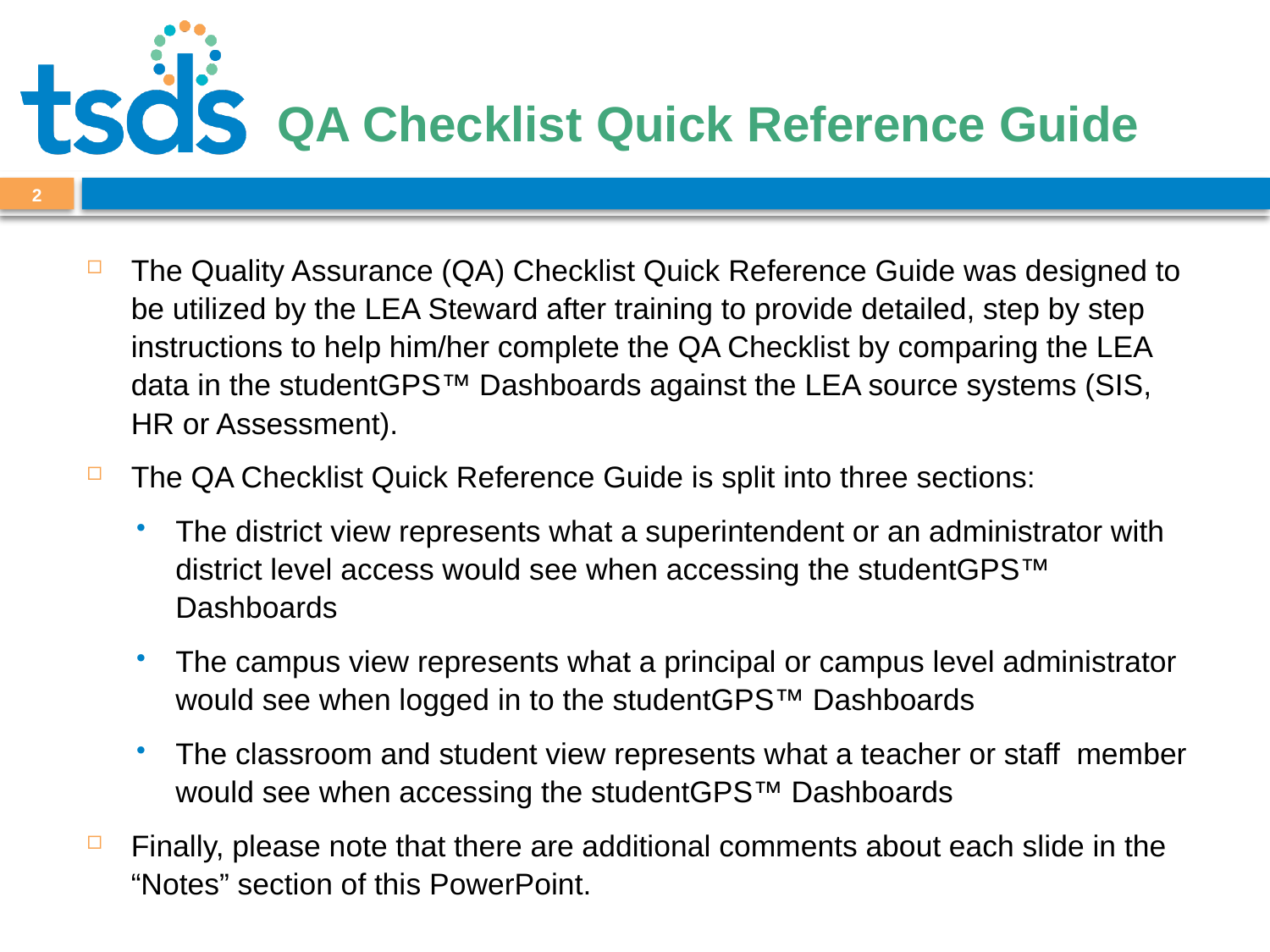

# QA Checklist Quick Reference Guide
2
The Quality Assurance (QA) Checklist Quick Reference Guide was designed to be utilized by the LEA Steward after training to provide detailed, step by step instructions to help him/her complete the QA Checklist by comparing the LEA data in the studentGPS™ Dashboards against the LEA source systems (SIS, HR or Assessment).
The QA Checklist Quick Reference Guide is split into three sections:
The district view represents what a superintendent or an administrator with district level access would see when accessing the studentGPS™ Dashboards
The campus view represents what a principal or campus level administrator would see when logged in to the studentGPS™ Dashboards
The classroom and student view represents what a teacher or staff  member would see when accessing the studentGPS™ Dashboards
Finally, please note that there are additional comments about each slide in the “Notes” section of this PowerPoint.